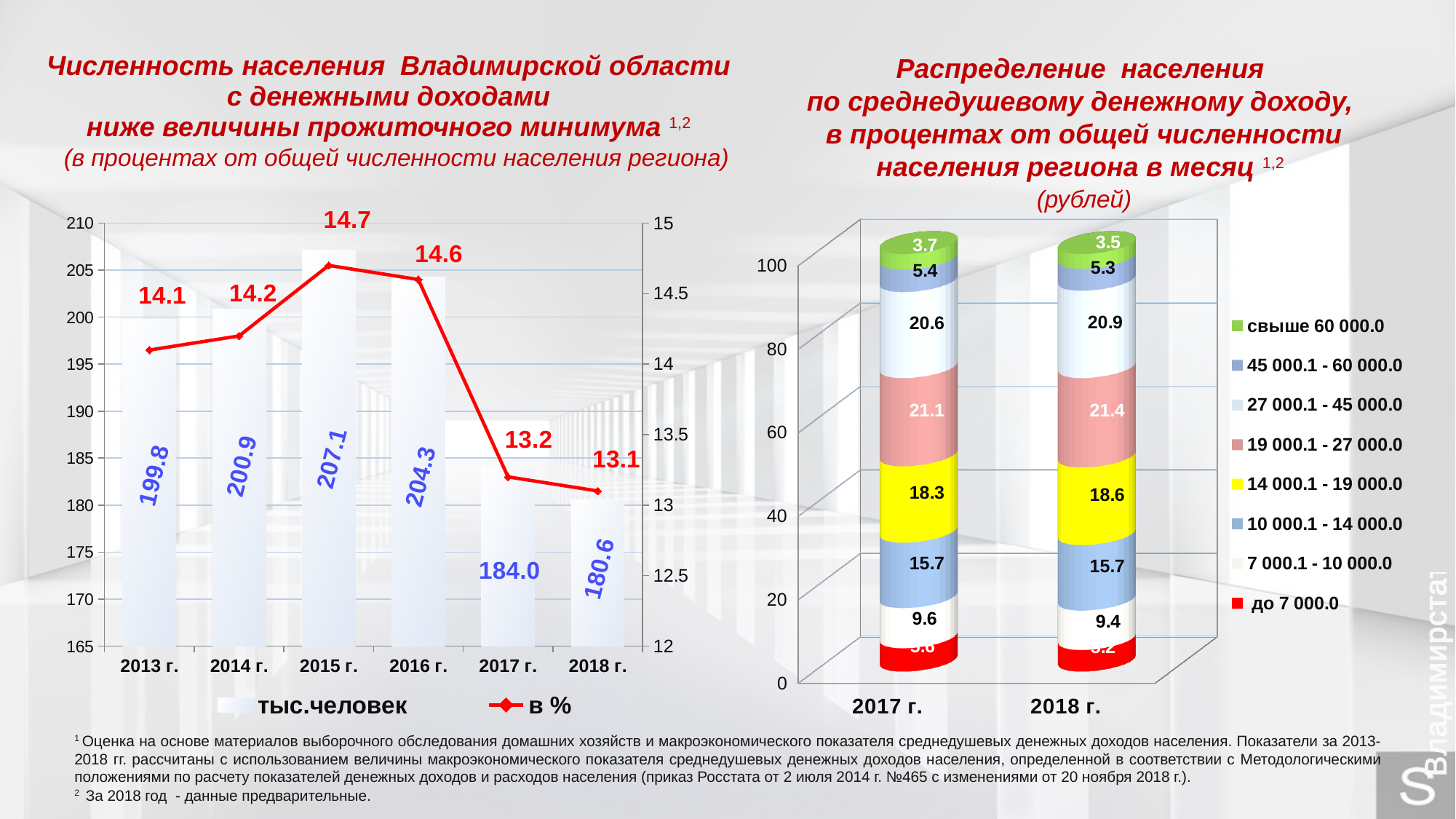

Численность населения  Владимирской области
с денежными доходами
ниже величины прожиточного минимума 1,2
 (в процентах от общей численности населения региона)
Распределение  населения
по среднедушевому денежному доходу,
в процентах от общей численности населения региона в месяц 1,2
(рублей)

[unsupported chart]

### Chart

| Category | тыс.человек | в % |
|---|---|---|
| 2013 г. | 199.8 | 14.1 |
| 2014 г. | 200.9 | 14.2 |
| 2015 г. | 207.1 | 14.7 |
| 2016 г. | 204.3 | 14.6 |
| 2017 г. | 184.0 | 13.2 |
| 2018 г. | 180.6 | 13.1 |

[unsupported chart]

Владимирстат
1 Оценка на основе материалов выборочного обследования домашних хозяйств и макроэкономического показателя среднедушевых денежных доходов населения. Показатели за 2013-2018 гг. рассчитаны с использованием величины макроэкономического показателя среднедушевых денежных доходов населения, определенной в соответствии с Методологическими положениями по расчету показателей денежных доходов и расходов населения (приказ Росстата от 2 июля 2014 г. №465 с изменениями от 20 ноября 2018 г.).
2  За 2018 год  - данные предварительные.